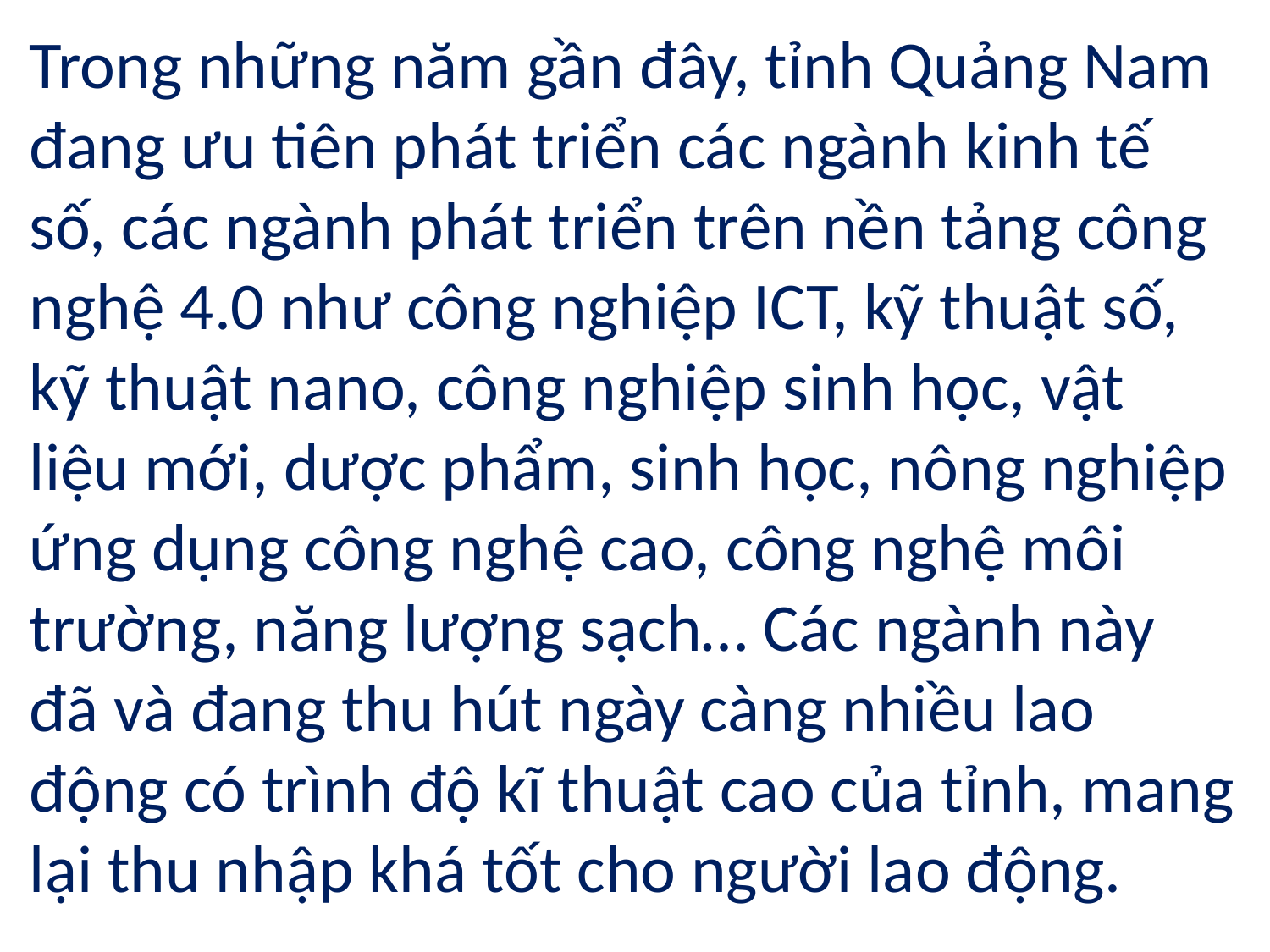

Trong những năm gần đây, tỉnh Quảng Nam đang ưu tiên phát triển các ngành kinh tế số, các ngành phát triển trên nền tảng công nghệ 4.0 như công nghiệp ICT, kỹ thuật số, kỹ thuật nano, công nghiệp sinh học, vật liệu mới, dược phẩm, sinh học, nông nghiệp ứng dụng công nghệ cao, công nghệ môi trường, năng lượng sạch… Các ngành này đã và đang thu hút ngày càng nhiều lao động có trình độ kĩ thuật cao của tỉnh, mang lại thu nhập khá tốt cho người lao động.